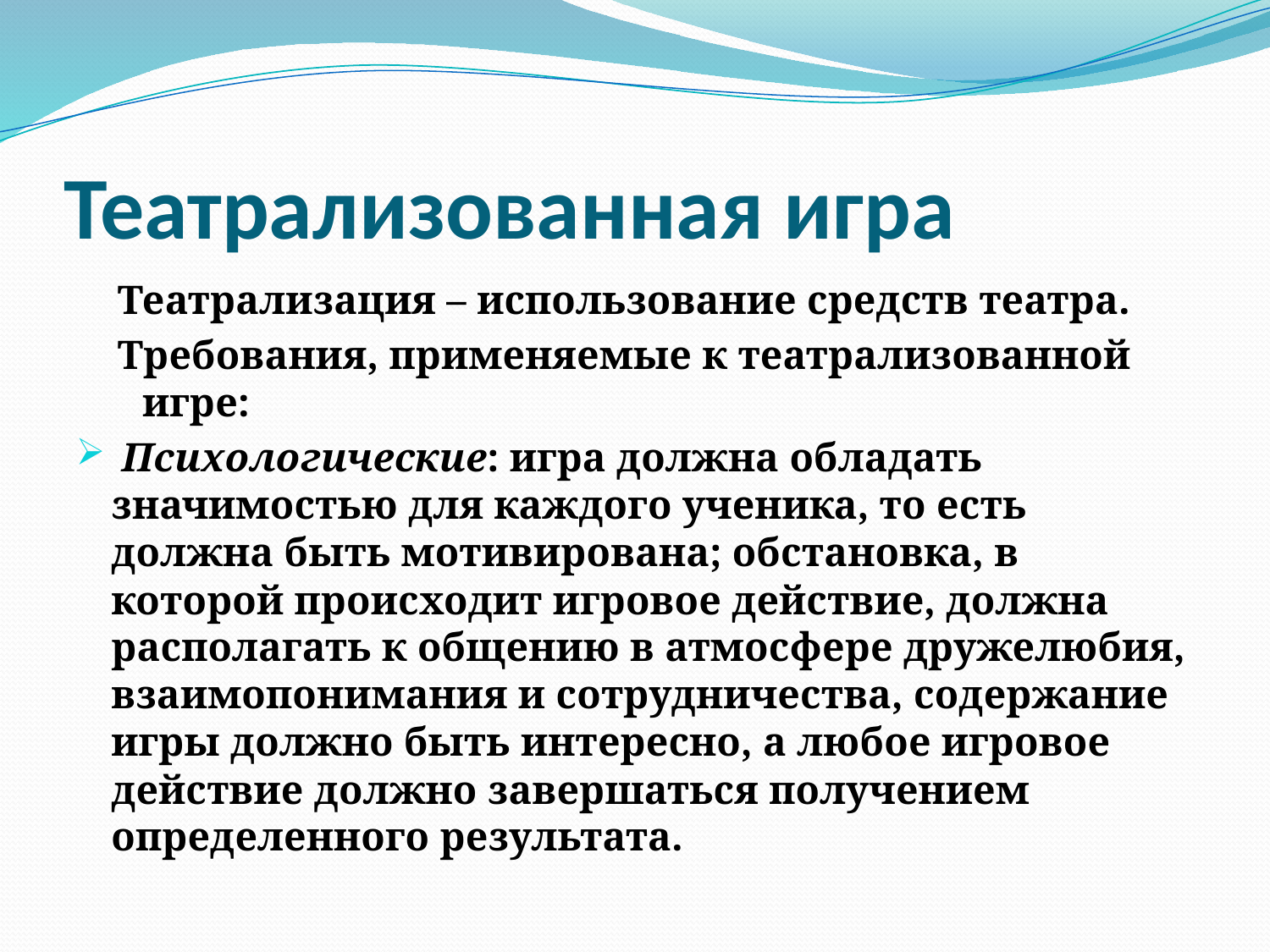

# Театрализованная игра
    Театрализация – использование средств театра.
    Требования, применяемые к театрализованной игре:
 Психологические: игра должна обладать значимостью для каждого ученика, то есть должна быть мотивирована; обстановка, в которой происходит игровое действие, должна располагать к общению в атмосфере дружелюбия, взаимопонимания и сотрудничества, содержание игры должно быть интересно, а любое игровое действие должно завершаться получением определенного результата.